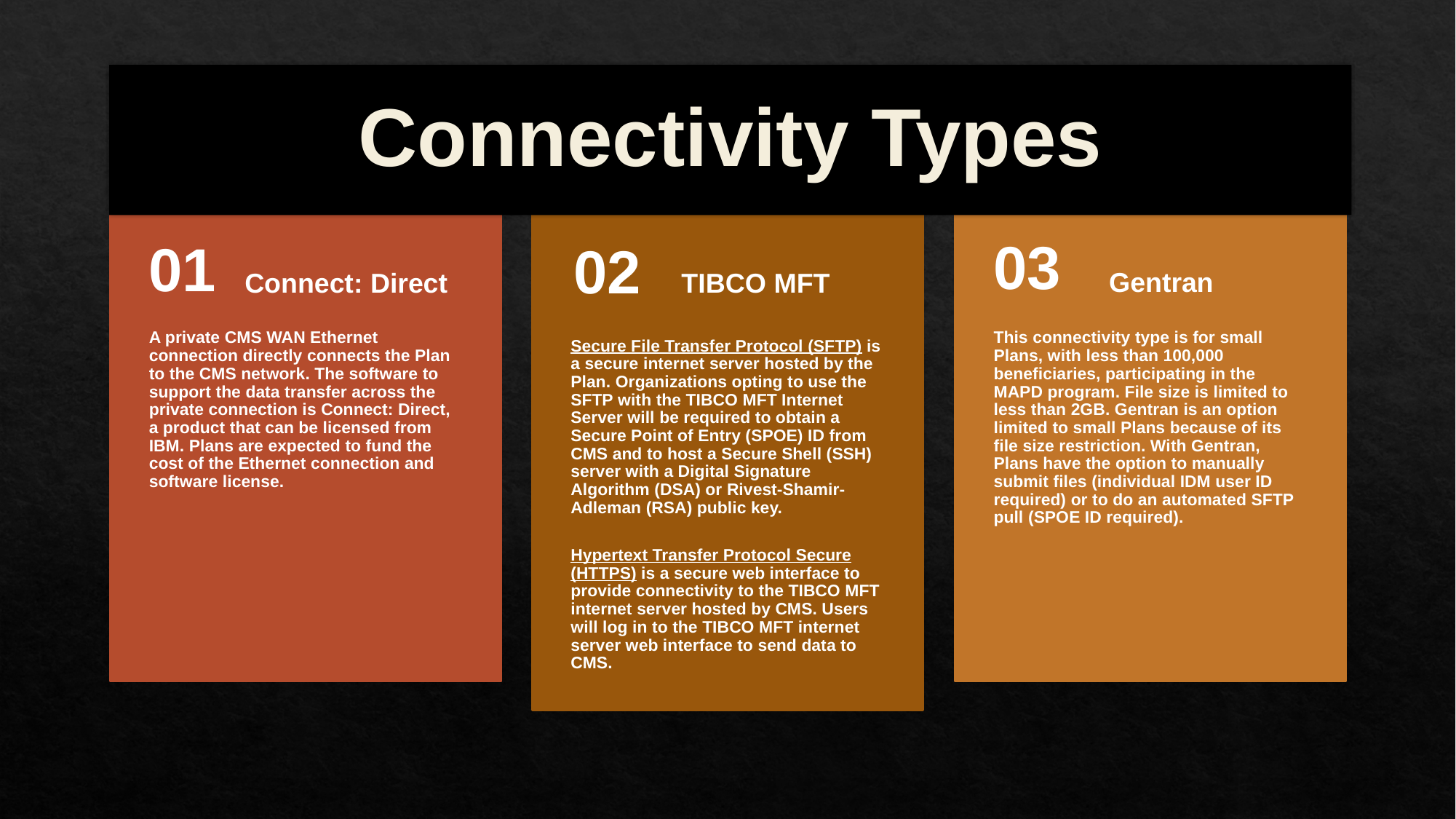

# Connectivity Types
A private CMS WAN Ethernet connection directly connects the Plan to the CMS network. The software to support the data transfer across the private connection is Connect: Direct, a product that can be licensed from IBM. Plans are expected to fund the cost of the Ethernet connection and software license.

01
Secure File Transfer Protocol (SFTP) is a secure internet server hosted by the Plan. Organizations opting to use the SFTP with the TIBCO MFT Internet Server will be required to obtain a Secure Point of Entry (SPOE) ID from CMS and to host a Secure Shell (SSH) server with a Digital Signature Algorithm (DSA) or Rivest‐Shamir‐Adleman (RSA) public key.

Hypertext Transfer Protocol Secure (HTTPS) is a secure web interface to provide connectivity to the TIBCO MFT internet server hosted by CMS. Users will log in to the TIBCO MFT internet server web interface to send data to CMS.

02
This connectivity type is for small Plans, with less than 100,000 beneficiaries, participating in the MAPD program. File size is limited to less than 2GB. Gentran is an option limited to small Plans because of its file size restriction. With Gentran, Plans have the option to manually submit files (individual IDM user ID required) or to do an automated SFTP pull (SPOE ID required).
03
Gentran

Connect: Direct
TIBCO MFT